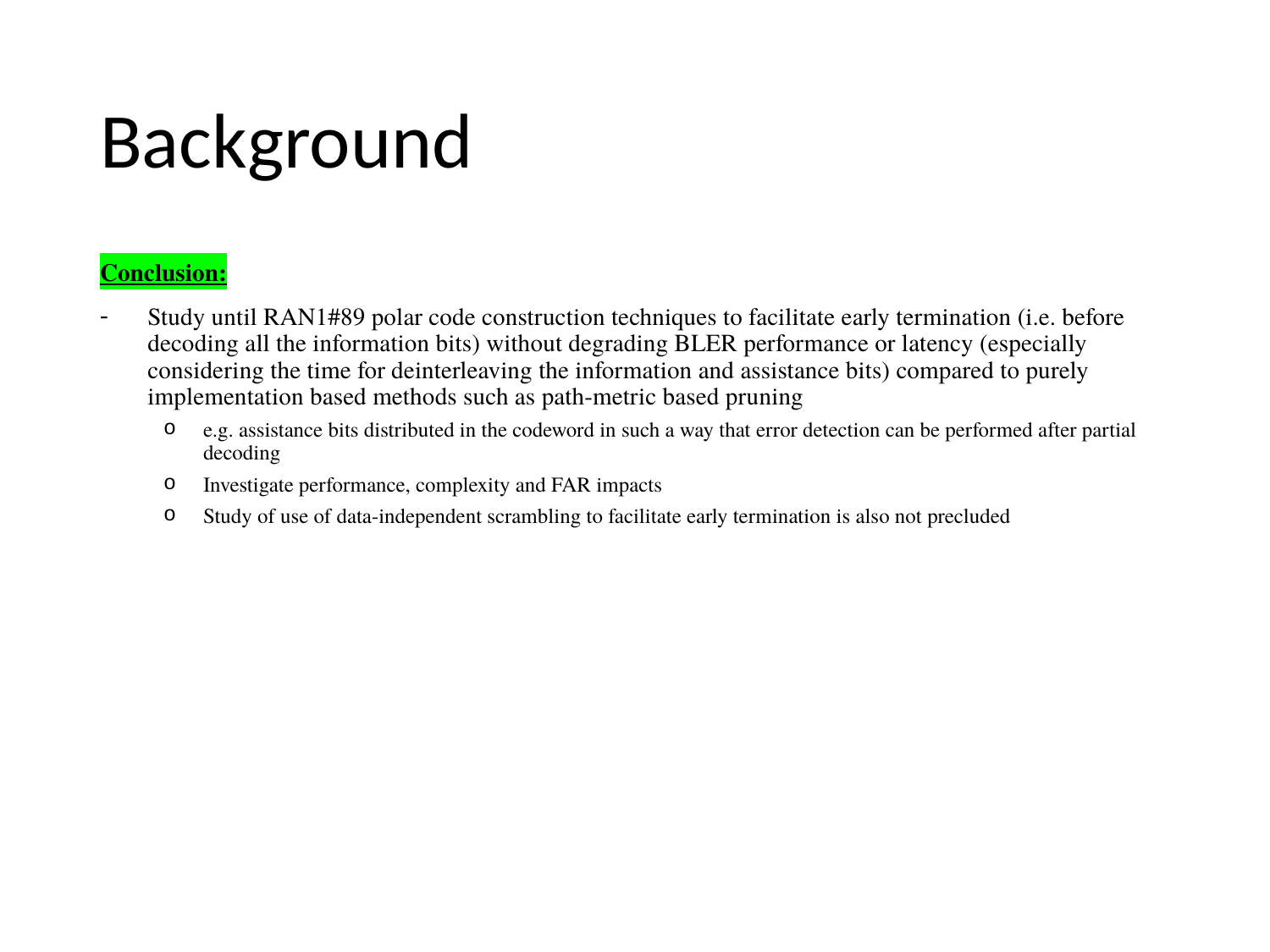

# Background
Conclusion:
Study until RAN1#89 polar code construction techniques to facilitate early termination (i.e. before decoding all the information bits) without degrading BLER performance or latency (especially considering the time for deinterleaving the information and assistance bits) compared to purely implementation based methods such as path-metric based pruning
e.g. assistance bits distributed in the codeword in such a way that error detection can be performed after partial decoding
Investigate performance, complexity and FAR impacts
Study of use of data-independent scrambling to facilitate early termination is also not precluded